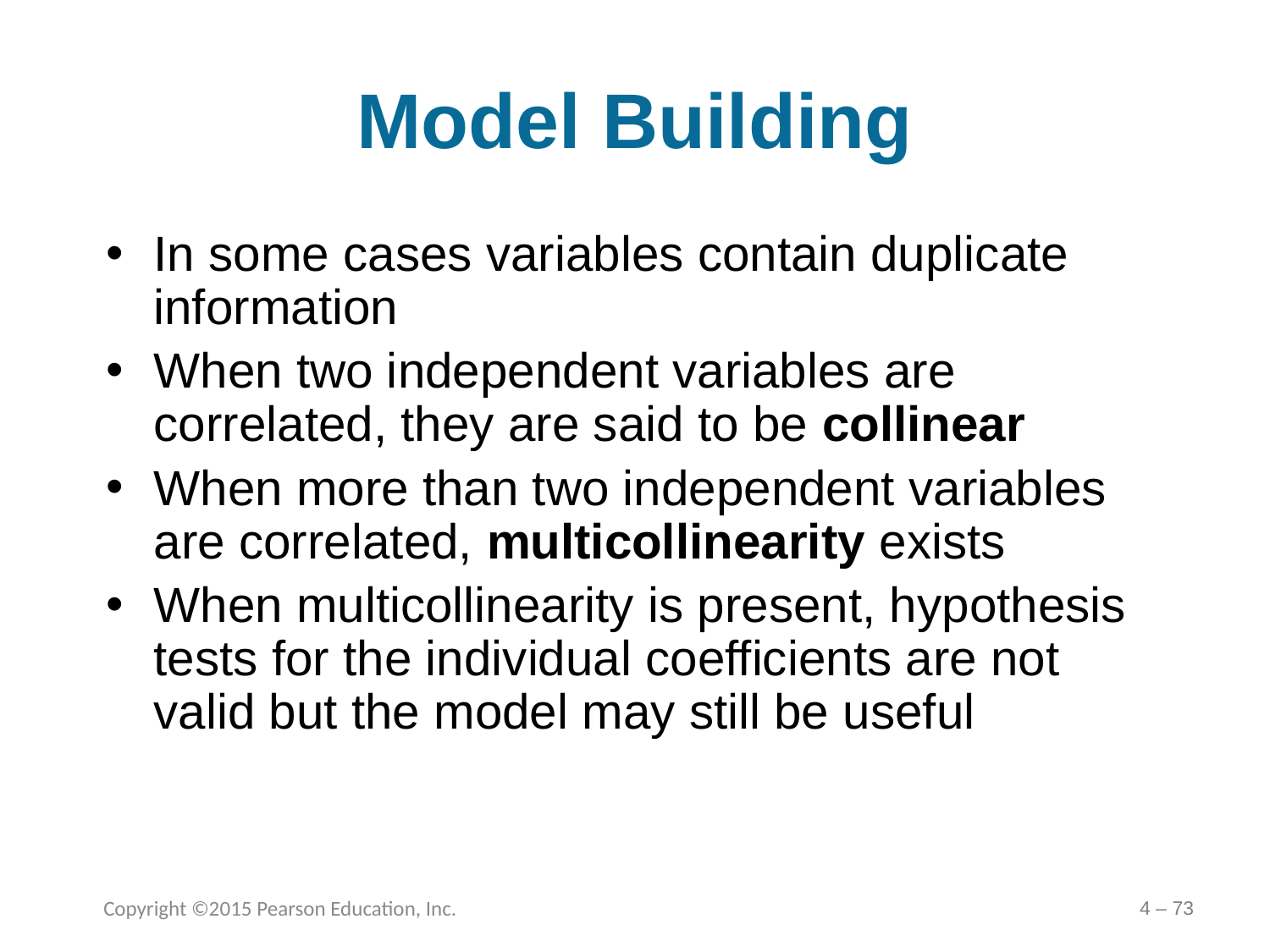

# Model Building
In some cases variables contain duplicate information
When two independent variables are correlated, they are said to be collinear
When more than two independent variables are correlated, multicollinearity exists
When multicollinearity is present, hypothesis tests for the individual coefficients are not valid but the model may still be useful
Copyright ©2015 Pearson Education, Inc.
4 – 73